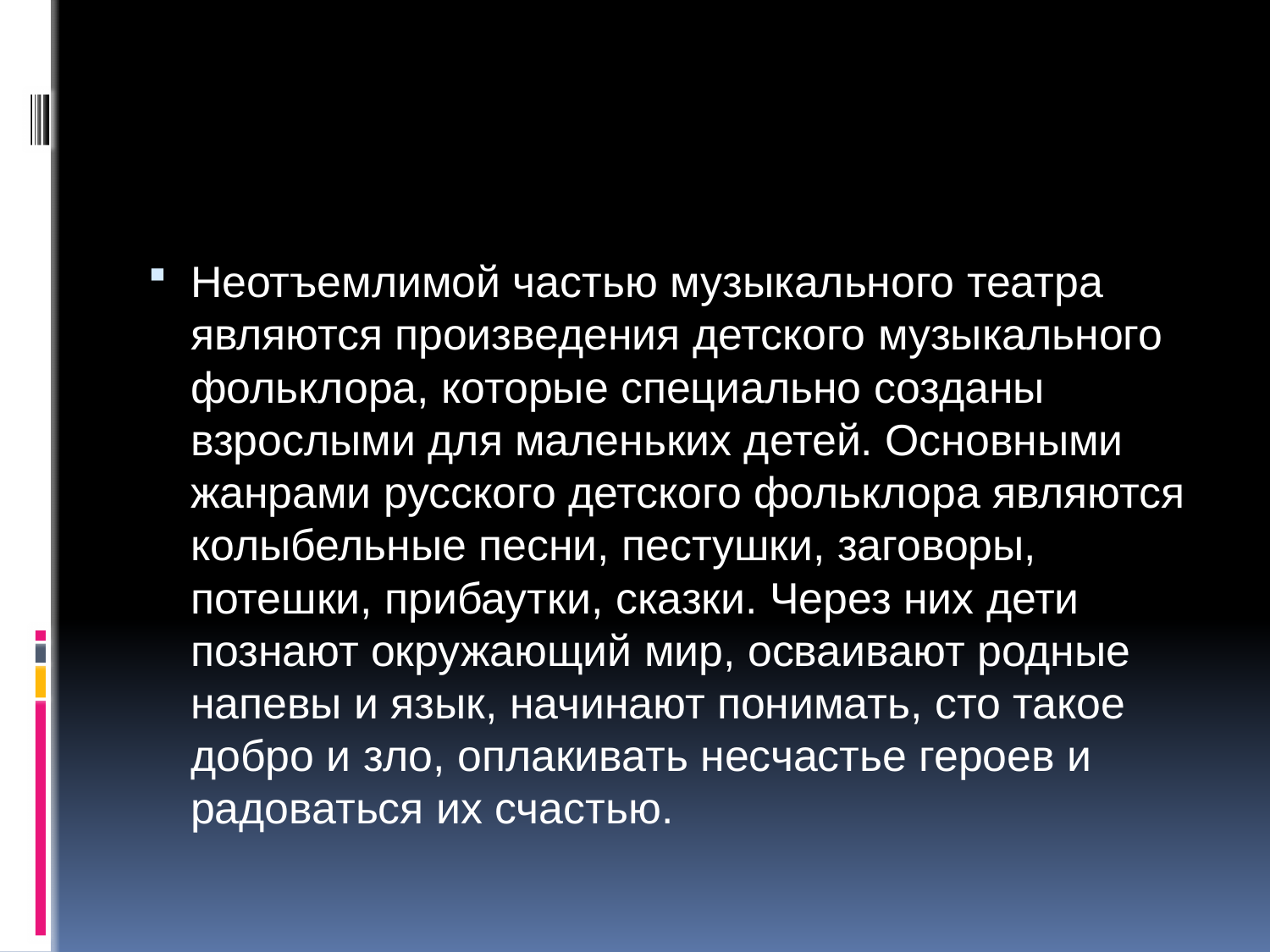

#
Неотъемлимой частью музыкального театра являются произведения детского музыкального фольклора, которые специально созданы взрослыми для маленьких детей. Основными жанрами русского детского фольклора являются колыбельные песни, пестушки, заговоры, потешки, прибаутки, сказки. Через них дети познают окружающий мир, осваивают родные напевы и язык, начинают понимать, сто такое добро и зло, оплакивать несчастье героев и радоваться их счастью.